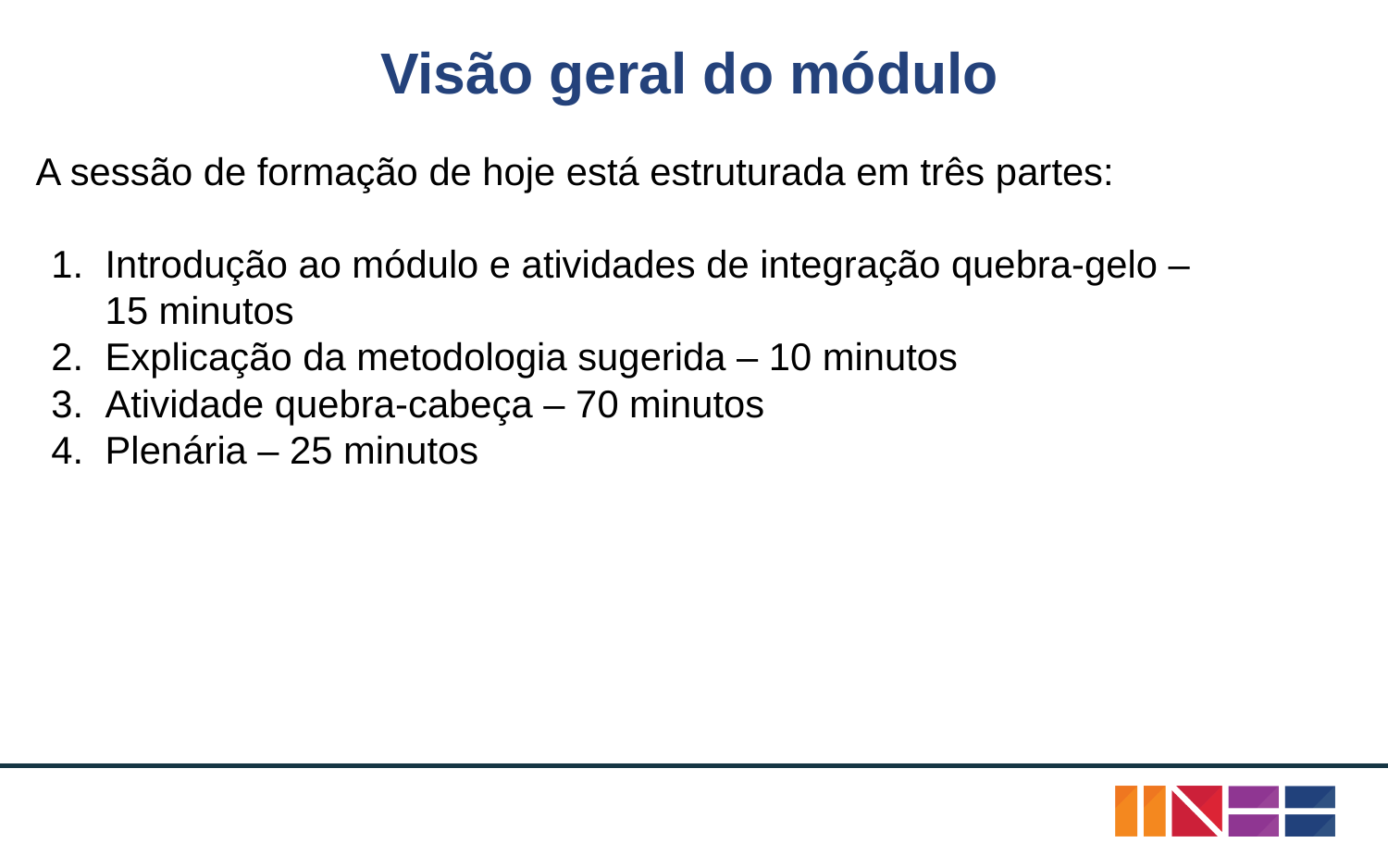

# Visão geral do módulo

A sessão de formação de hoje está estruturada em três partes:

Introdução ao módulo e atividades de integração quebra-gelo –
15 minutos
Explicação da metodologia sugerida – 10 minutos
Atividade quebra-cabeça – 70 minutos
Plenária – 25 minutos